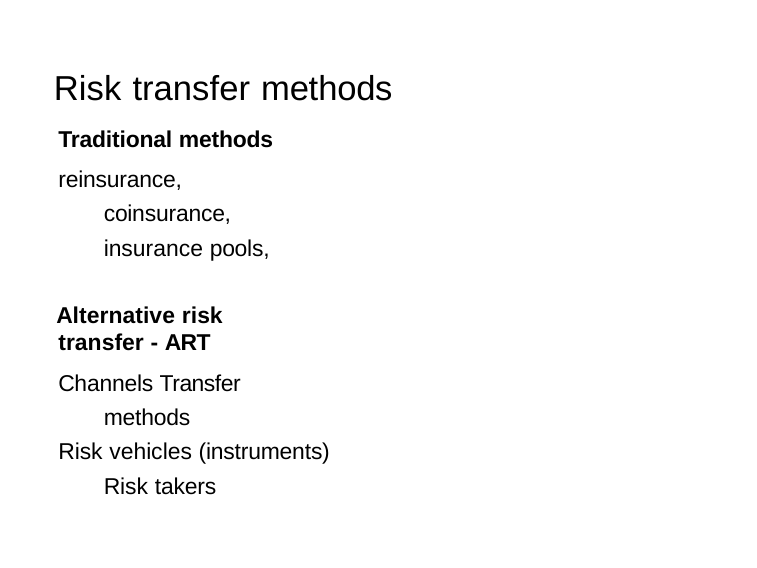

# Risk transfer methods
Traditional methods
reinsurance, coinsurance, insurance pools,

Alternative risk transfer - ART
Channels Transfer methods
Risk vehicles (instruments) Risk takers